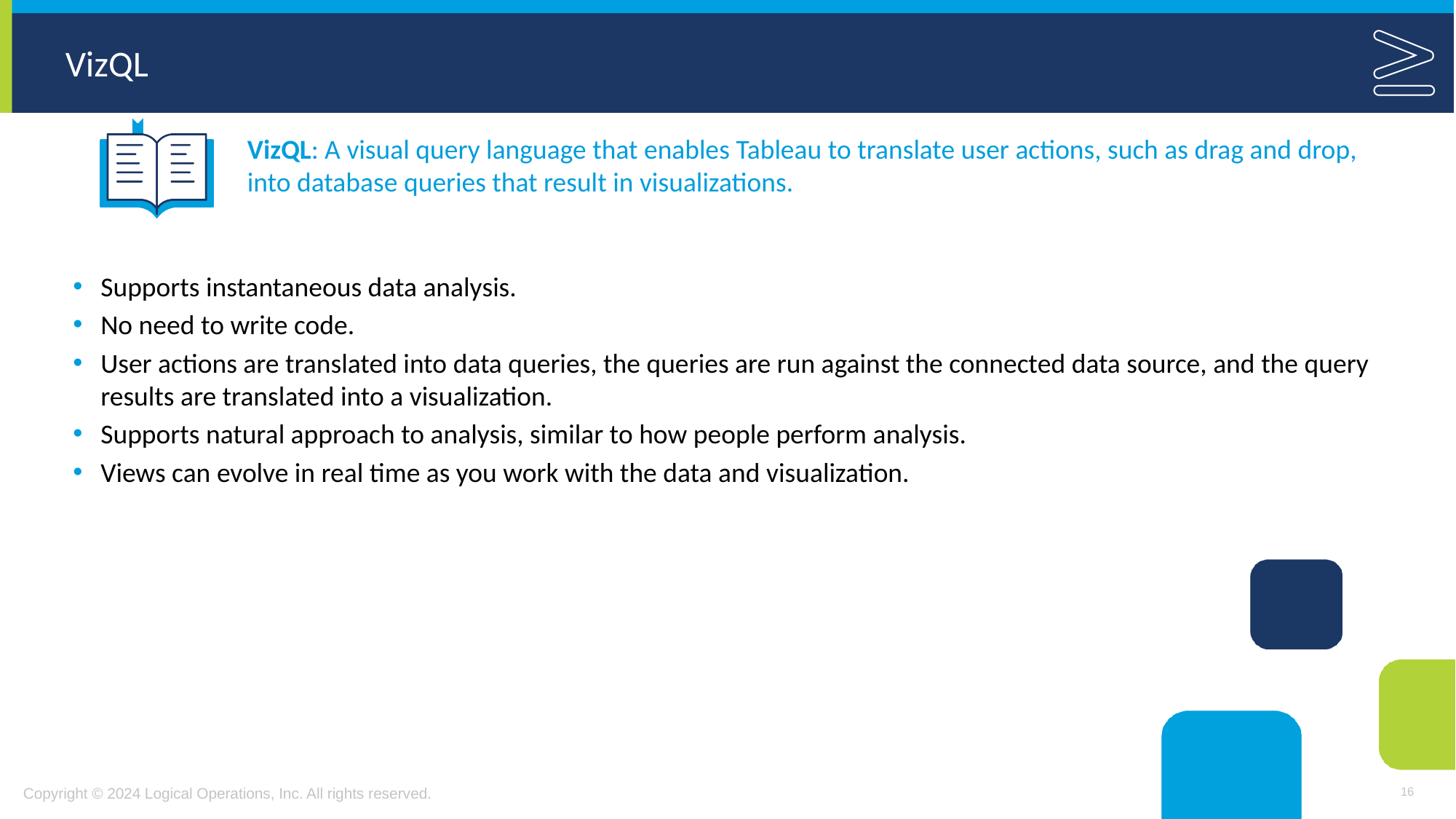

# VizQL
VizQL: A visual query language that enables Tableau to translate user actions, such as drag and drop, into database queries that result in visualizations.
Supports instantaneous data analysis.
No need to write code.
User actions are translated into data queries, the queries are run against the connected data source, and the query results are translated into a visualization.
Supports natural approach to analysis, similar to how people perform analysis.
Views can evolve in real time as you work with the data and visualization.
16